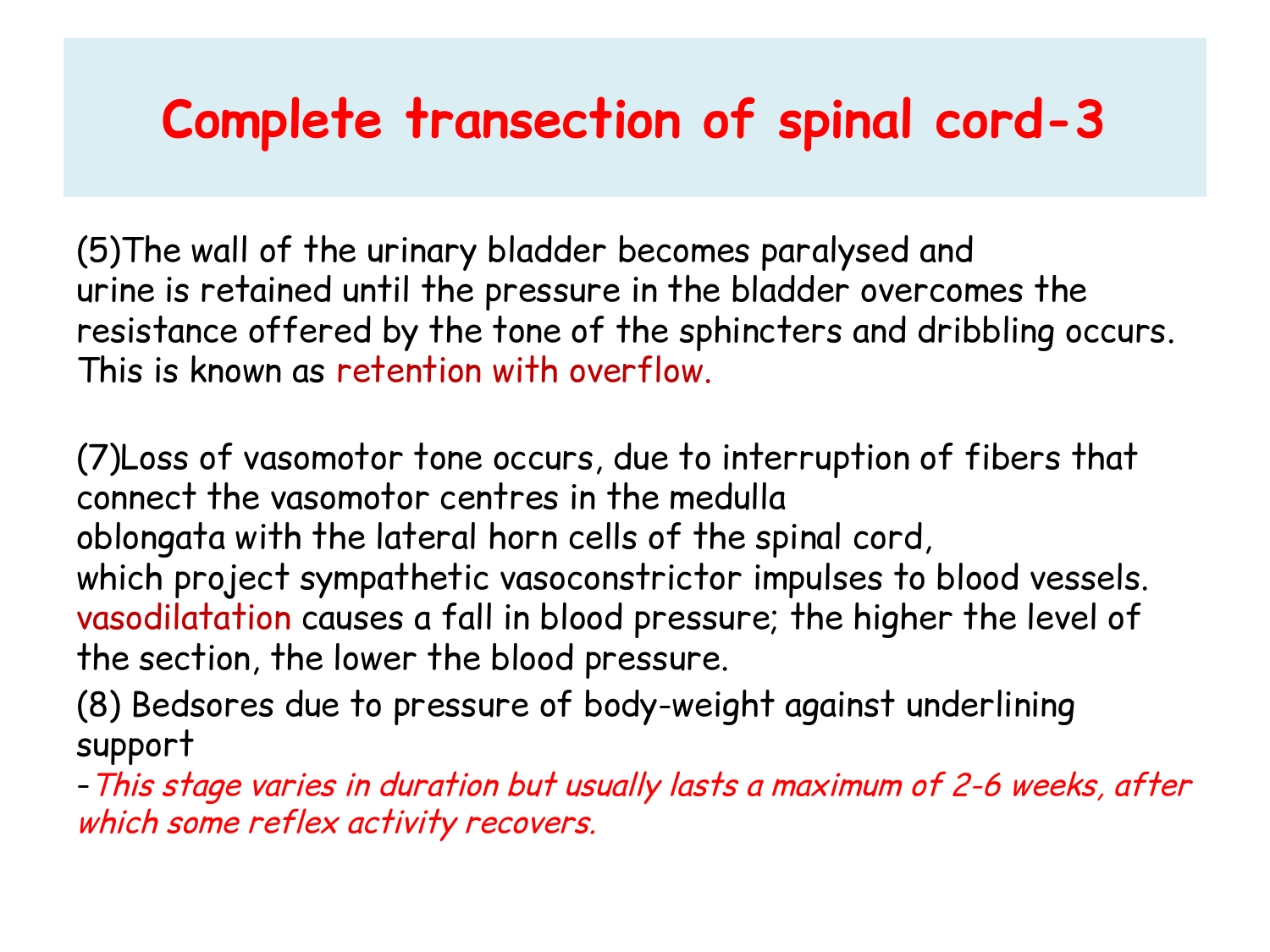

# Complete transection of spinal cord-3
(5)The wall of the urinary bladder becomes paralysed and
urine is retained until the pressure in the bladder overcomes the resistance offered by the tone of the sphincters and dribbling occurs. This is known as retention with overflow.
(7)Loss of vasomotor tone occurs, due to interruption of fibers that connect the vasomotor centres in the medulla
oblongata with the lateral horn cells of the spinal cord,
which project sympathetic vasoconstrictor impulses to blood vessels. vasodilatation causes a fall in blood pressure; the higher the level of the section, the lower the blood pressure.
(8) Bedsores due to pressure of body-weight against underlining support
-This stage varies in duration but usually lasts a maximum of 2-6 weeks, after which some reflex activity recovers.